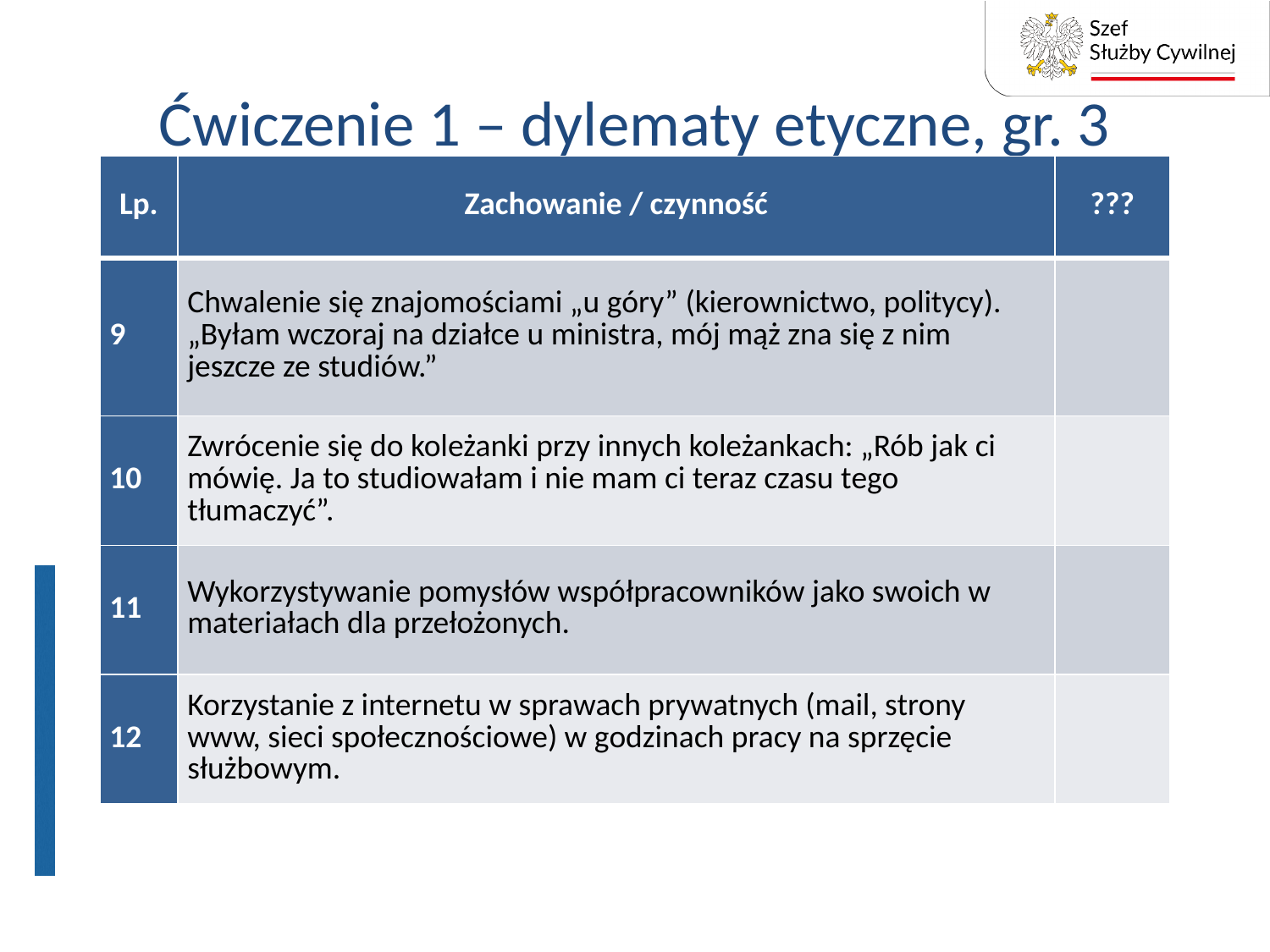

# Ćwiczenie 1 – dylematy etyczne, gr. 3
| Lp. | Zachowanie / czynność | ??? |
| --- | --- | --- |
| 9 | Chwalenie się znajomościami „u góry” (kierownictwo, politycy). „Byłam wczoraj na działce u ministra, mój mąż zna się z nim jeszcze ze studiów.” |  |
| 10 | Zwrócenie się do koleżanki przy innych koleżankach: „Rób jak ci mówię. Ja to studiowałam i nie mam ci teraz czasu tego tłumaczyć”. |  |
| 11 | Wykorzystywanie pomysłów współpracowników jako swoich w materiałach dla przełożonych. |  |
| 12 | Korzystanie z internetu w sprawach prywatnych (mail, strony www, sieci społecznościowe) w godzinach pracy na sprzęcie służbowym. |  |